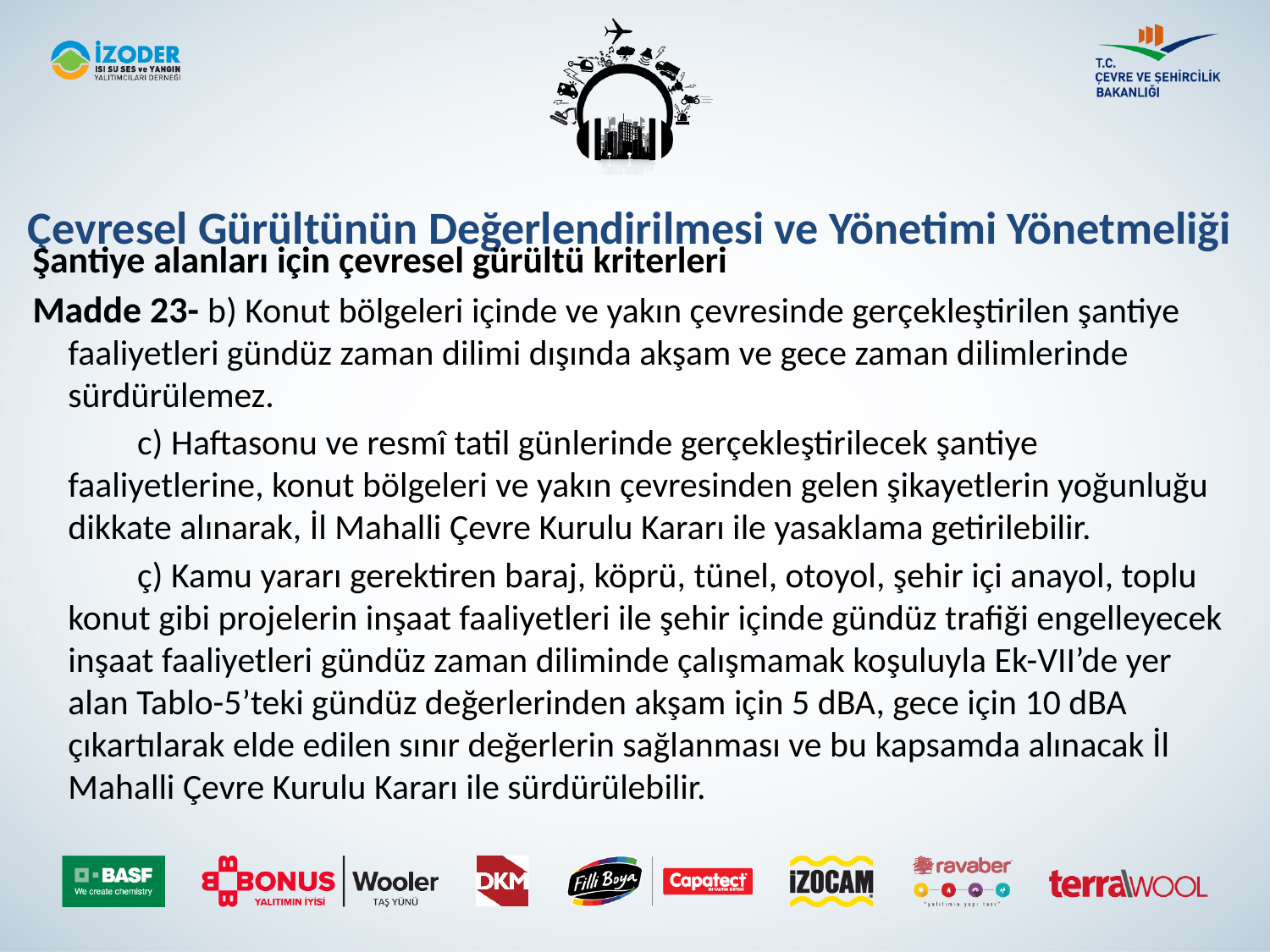

Çevresel Gürültünün Değerlendirilmesi ve Yönetimi Yönetmeliği
Şantiye alanları için çevresel gürültü kriterleri
Madde 23- b) Konut bölgeleri içinde ve yakın çevresinde gerçekleştirilen şantiye faaliyetleri gündüz zaman dilimi dışında akşam ve gece zaman dilimlerinde sürdürülemez.
             c) Haftasonu ve resmî tatil günlerinde gerçekleştirilecek şantiye faaliyetlerine, konut bölgeleri ve yakın çevresinden gelen şikayetlerin yoğunluğu dikkate alınarak, İl Mahalli Çevre Kurulu Kararı ile yasaklama getirilebilir.
             ç) Kamu yararı gerektiren baraj, köprü, tünel, otoyol, şehir içi anayol, toplu konut gibi projelerin inşaat faaliyetleri ile şehir içinde gündüz trafiği engelleyecek inşaat faaliyetleri gündüz zaman diliminde çalışmamak koşuluyla Ek-VII’de yer alan Tablo-5’teki gündüz değerlerinden akşam için 5 dBA, gece için 10 dBA çıkartılarak elde edilen sınır değerlerin sağlanması ve bu kapsamda alınacak İl Mahalli Çevre Kurulu Kararı ile sürdürülebilir.